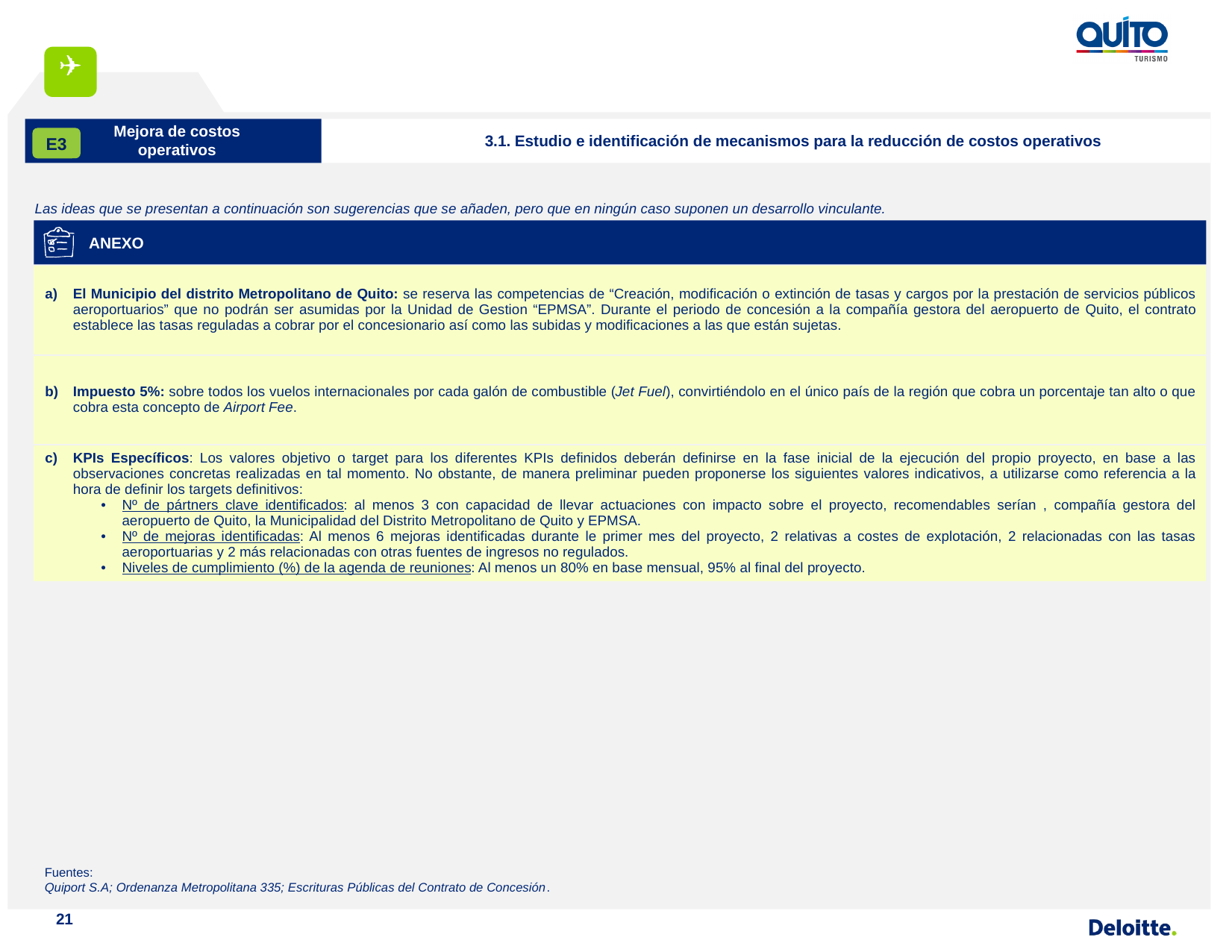

Mejora de costos operativos

3.1. Estudio e identificación de mecanismos para la reducción de costos operativos
E3
Las ideas que se presentan a continuación son sugerencias que se añaden, pero que en ningún caso suponen un desarrollo vinculante.

ANEXO
| El Municipio del distrito Metropolitano de Quito: se reserva las competencias de “Creación, modificación o extinción de tasas y cargos por la prestación de servicios públicos aeroportuarios” que no podrán ser asumidas por la Unidad de Gestion “EPMSA”. Durante el periodo de concesión a la compañía gestora del aeropuerto de Quito, el contrato establece las tasas reguladas a cobrar por el concesionario así como las subidas y modificaciones a las que están sujetas. |
| --- |
| Impuesto 5%: sobre todos los vuelos internacionales por cada galón de combustible (Jet Fuel), convirtiéndolo en el único país de la región que cobra un porcentaje tan alto o que cobra esta concepto de Airport Fee. |
| KPIs Específicos: Los valores objetivo o target para los diferentes KPIs definidos deberán definirse en la fase inicial de la ejecución del propio proyecto, en base a las observaciones concretas realizadas en tal momento. No obstante, de manera preliminar pueden proponerse los siguientes valores indicativos, a utilizarse como referencia a la hora de definir los targets definitivos: Nº de pártners clave identificados: al menos 3 con capacidad de llevar actuaciones con impacto sobre el proyecto, recomendables serían , compañía gestora del aeropuerto de Quito, la Municipalidad del Distrito Metropolitano de Quito y EPMSA. Nº de mejoras identificadas: Al menos 6 mejoras identificadas durante le primer mes del proyecto, 2 relativas a costes de explotación, 2 relacionadas con las tasas aeroportuarias y 2 más relacionadas con otras fuentes de ingresos no regulados. Niveles de cumplimiento (%) de la agenda de reuniones: Al menos un 80% en base mensual, 95% al final del proyecto. |
Fuentes:
Quiport S.A; Ordenanza Metropolitana 335; Escrituras Públicas del Contrato de Concesión.
21